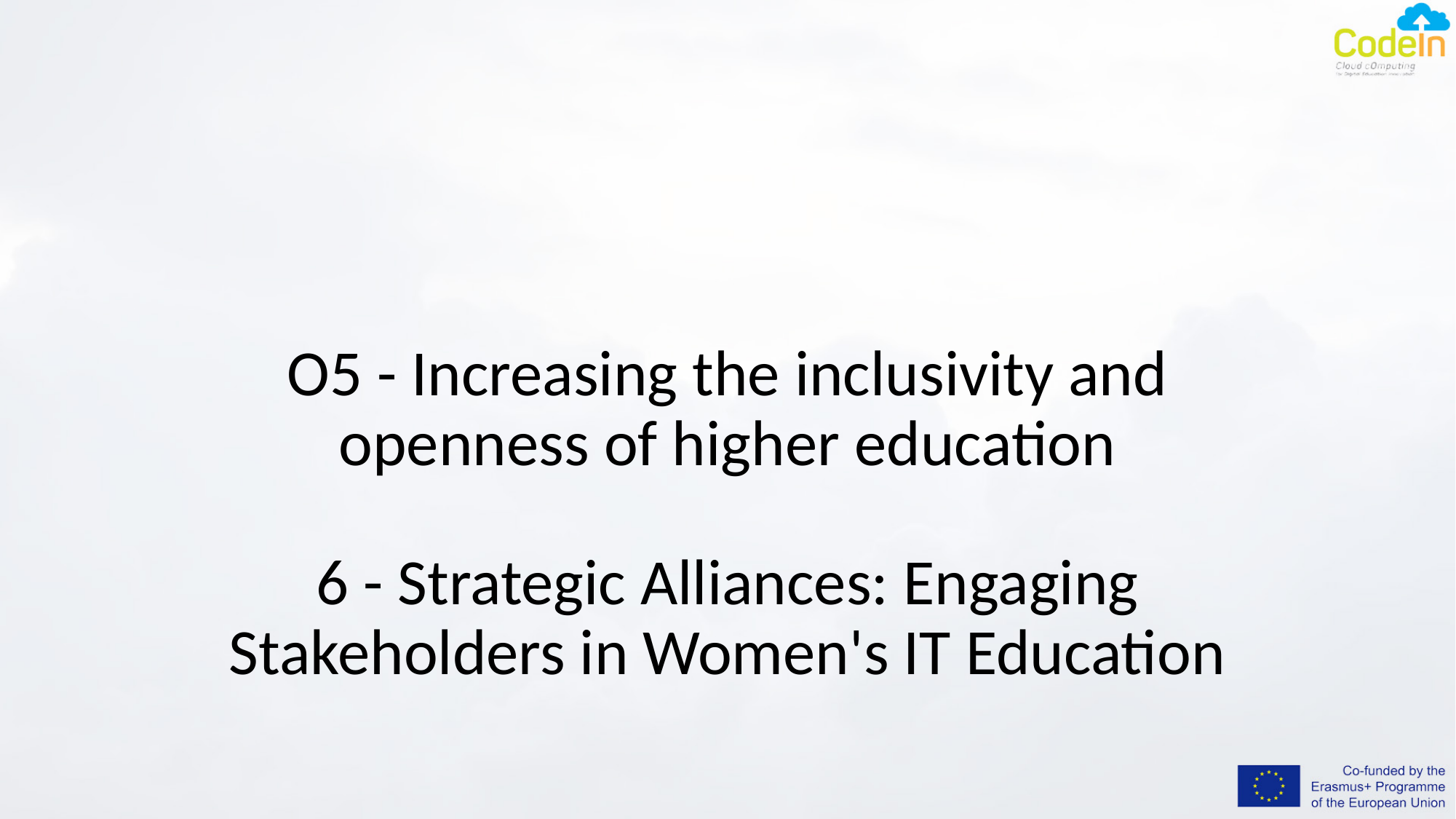

# O5 - Increasing the inclusivity and openness of higher education 6 - Strategic Alliances: Engaging Stakeholders in Women's IT Education